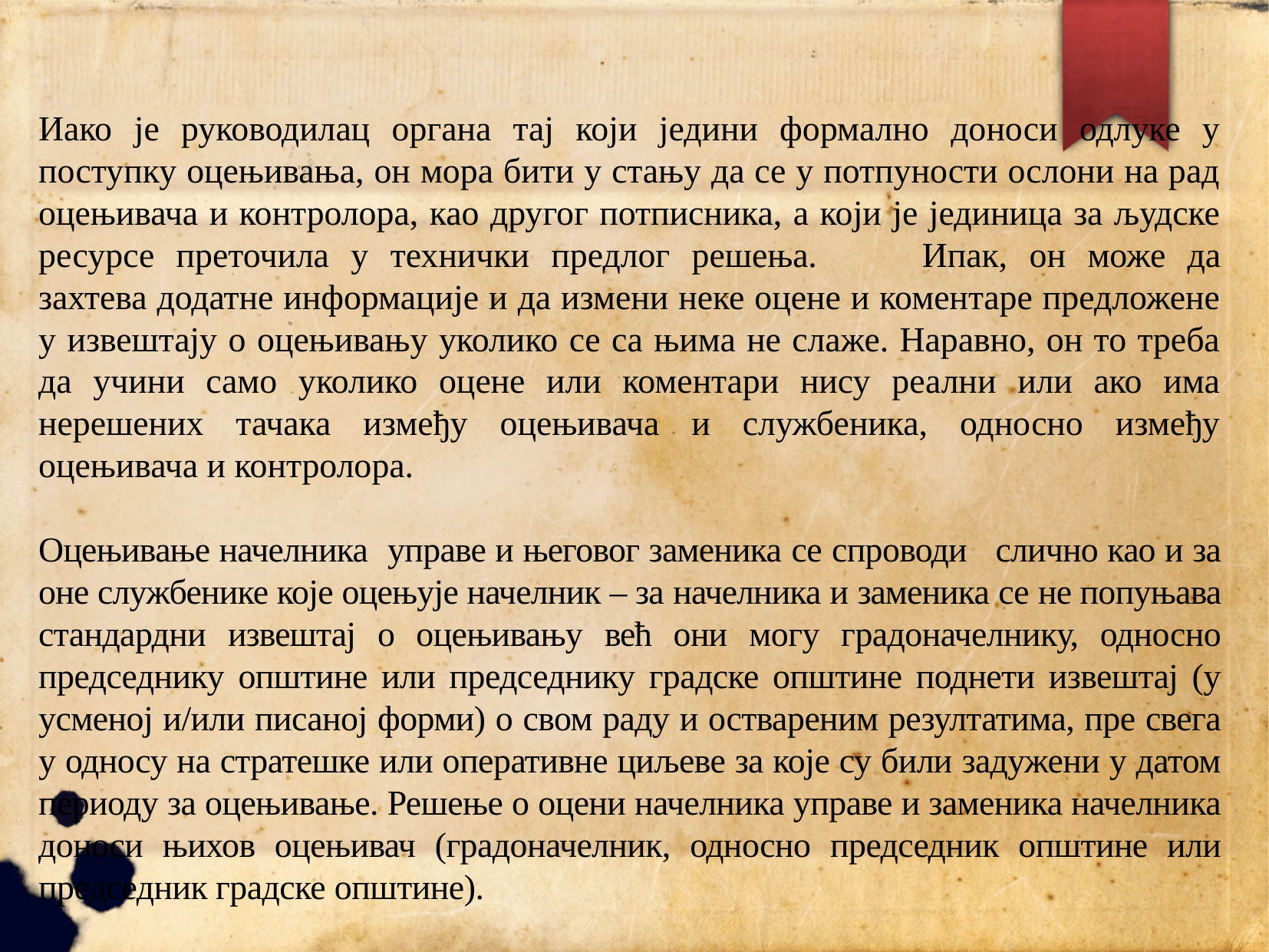

Иако је руководилац органа тај који једини формално доноси одлуке у поступку оцењивања, он мора бити у стању да се у потпуности ослони на рад оцењивача и контролора, као другог потписника, а који је јединица за људске ресурсе преточила у технички предлог решења. 	Ипак, он може да захтева додатне информације и да измени неке оцене и коментаре предложене у извештају о оцењивању уколико се са њима не слаже. Наравно, он то треба да учини само уколико оцене или коментари нису реални или ако има нерешених тачака између оцењивача и службеника, односно између оцењивача и контролора.

Оцењивање начелника  управе и његовог заменика се спроводи   слично као и за оне службенике које оцењује начелник – за начелника и заменика се не попуњава стандардни извештај о оцењивању већ они могу градоначелнику, односно председнику општине или председнику градске општине поднети извештај (у усменој и/или писаној форми) о свом раду и оствареним резултатима, пре свега у односу на стратешке или оперативне циљеве за које су били задужени у датом периоду за оцењивање. Решење о оцени начелника управе и заменика начелника доноси њихов оцењивач (градоначелник, односно председник општине или председник градске општине).